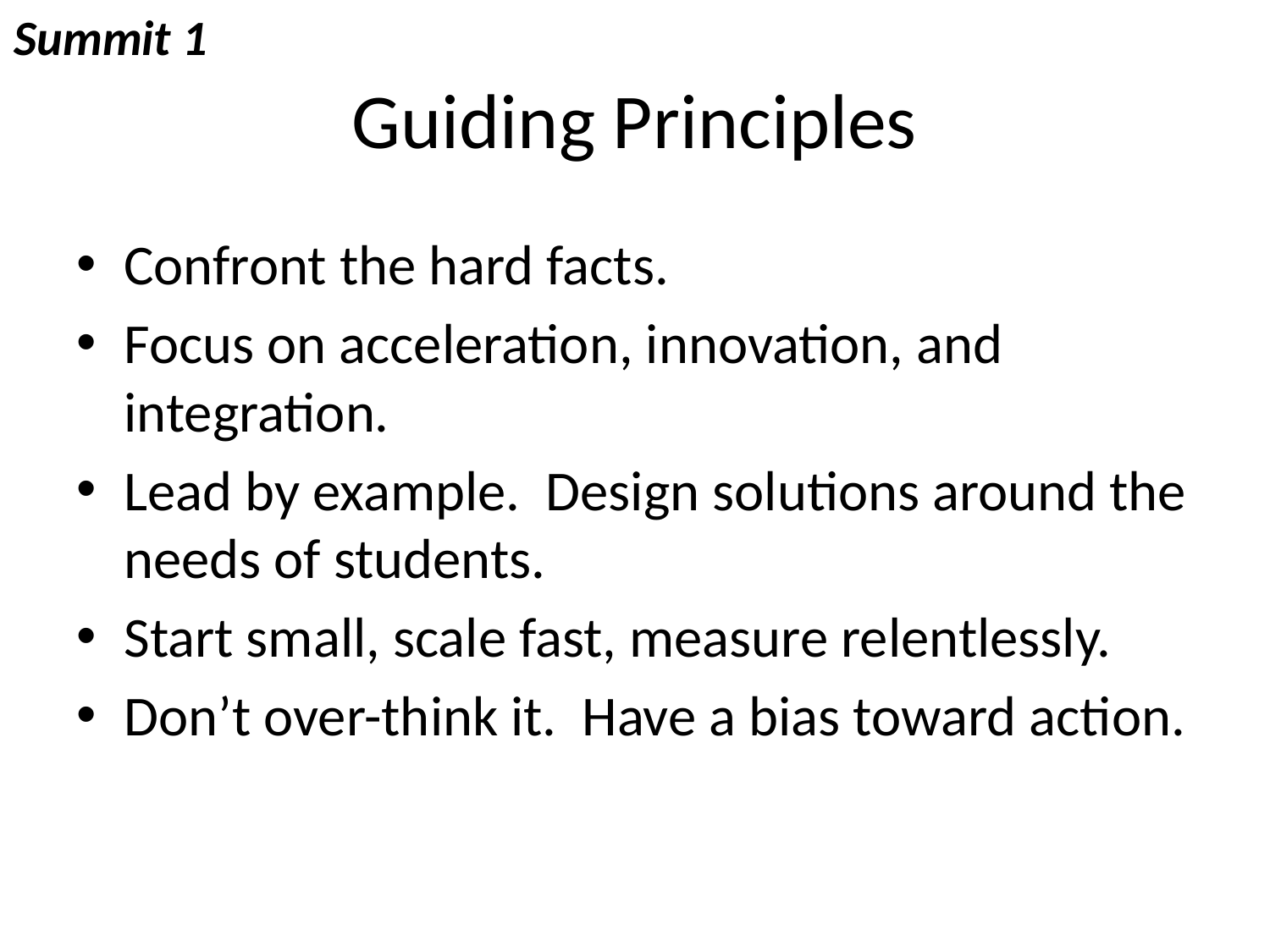

Summit 1
# Guiding Principles
Confront the hard facts.
Focus on acceleration, innovation, and integration.
Lead by example.  Design solutions around the needs of students.
Start small, scale fast, measure relentlessly.
Don’t over-think it.  Have a bias toward action.